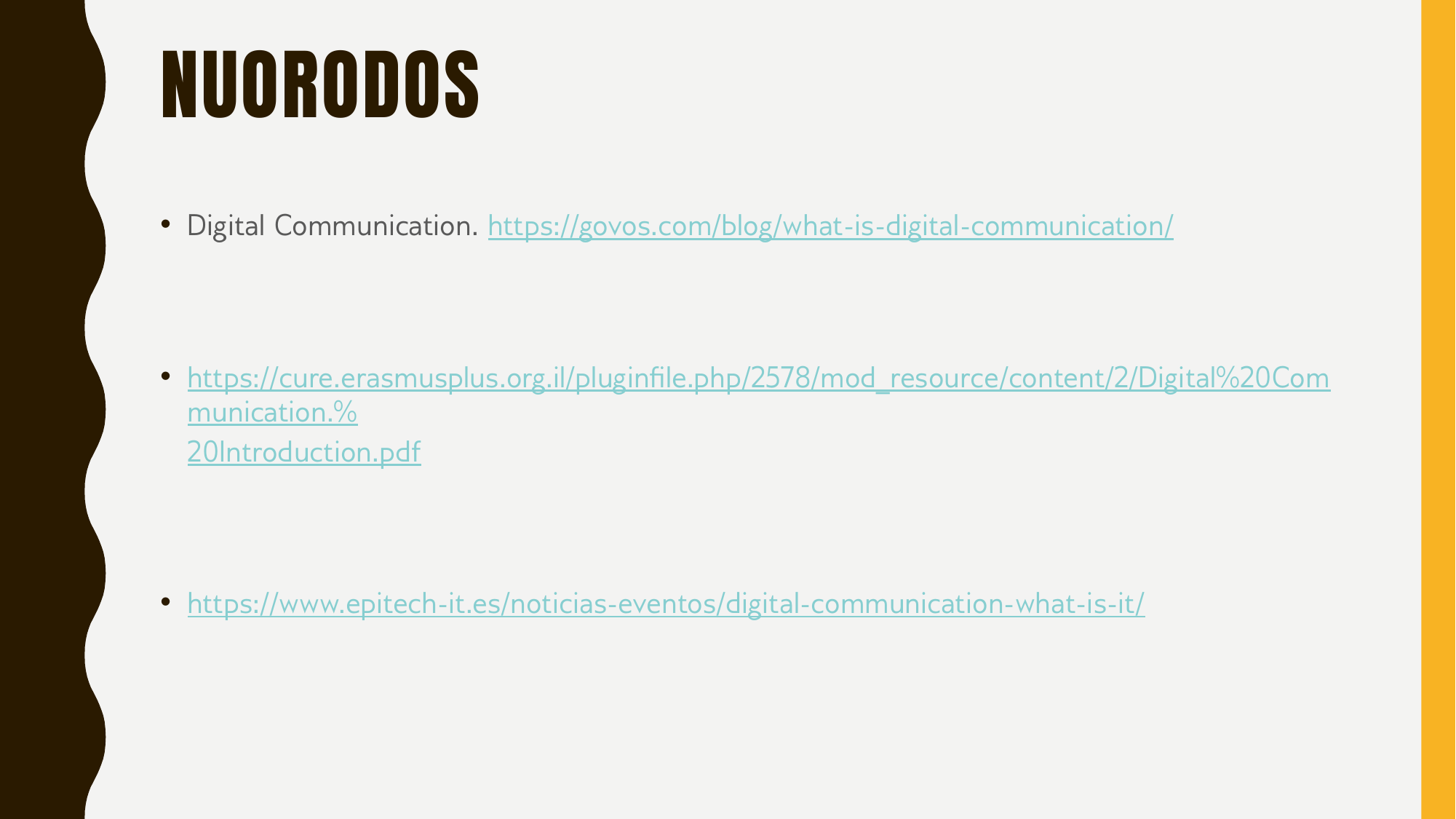

# NUORODOS
Digital Communication. https://govos.com/blog/what-is-digital-communication/

https://cure.erasmusplus.org.il/pluginfile.php/2578/mod_resource/content/2/Digital%20Communication.%20Introduction.pdf

https://www.epitech-it.es/noticias-eventos/digital-communication-what-is-it/